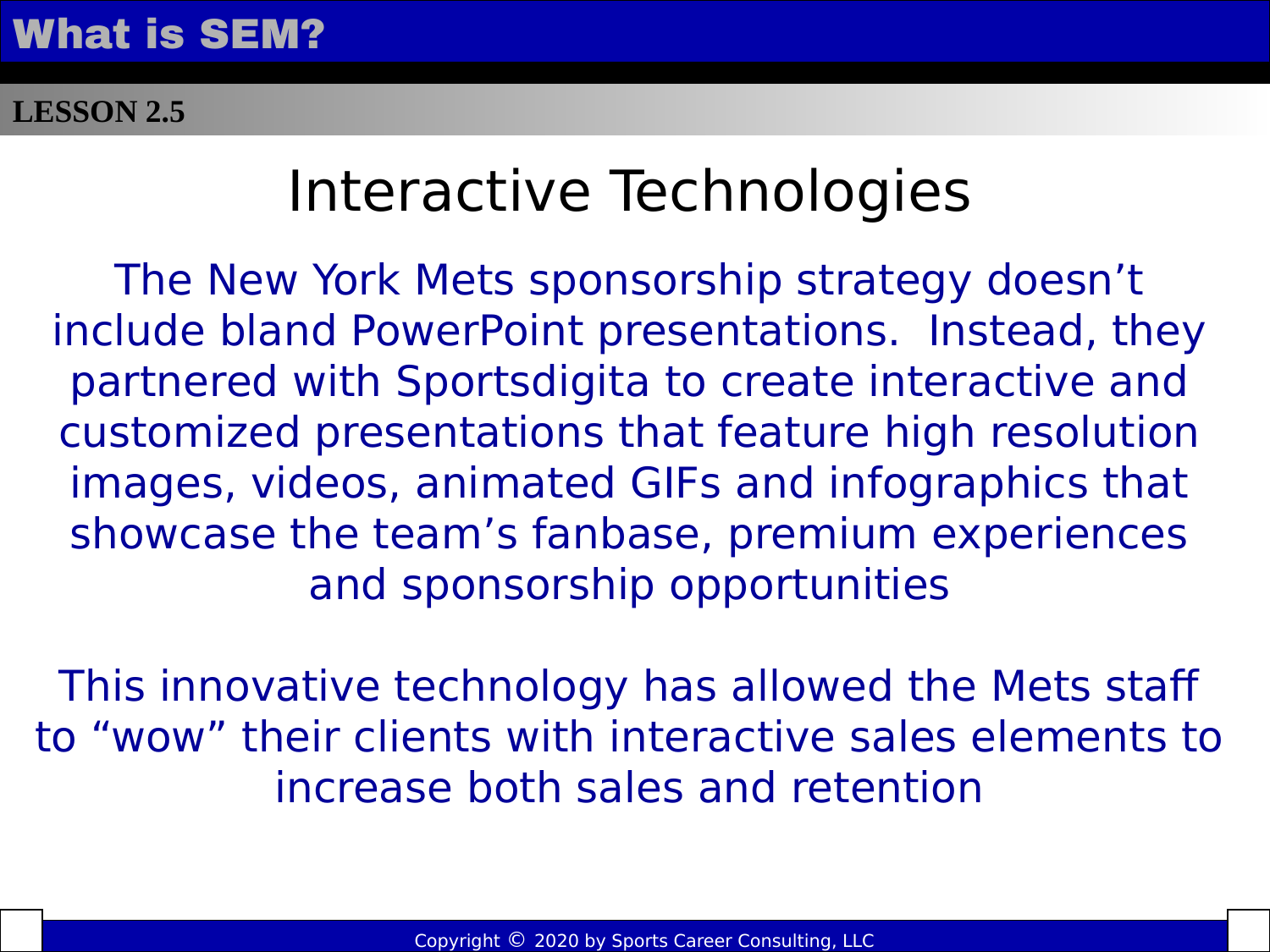

What is SEM?
LESSON 2.5
Interactive Technologies
The New York Mets sponsorship strategy doesn’t include bland PowerPoint presentations.  Instead, they partnered with Sportsdigita to create interactive and customized presentations that feature high resolution images, videos, animated GIFs and infographics that showcase the team’s fanbase, premium experiences and sponsorship opportunities

This innovative technology has allowed the Mets staff to “wow” their clients with interactive sales elements to increase both sales and retention
Copyright © 2020 by Sports Career Consulting, LLC